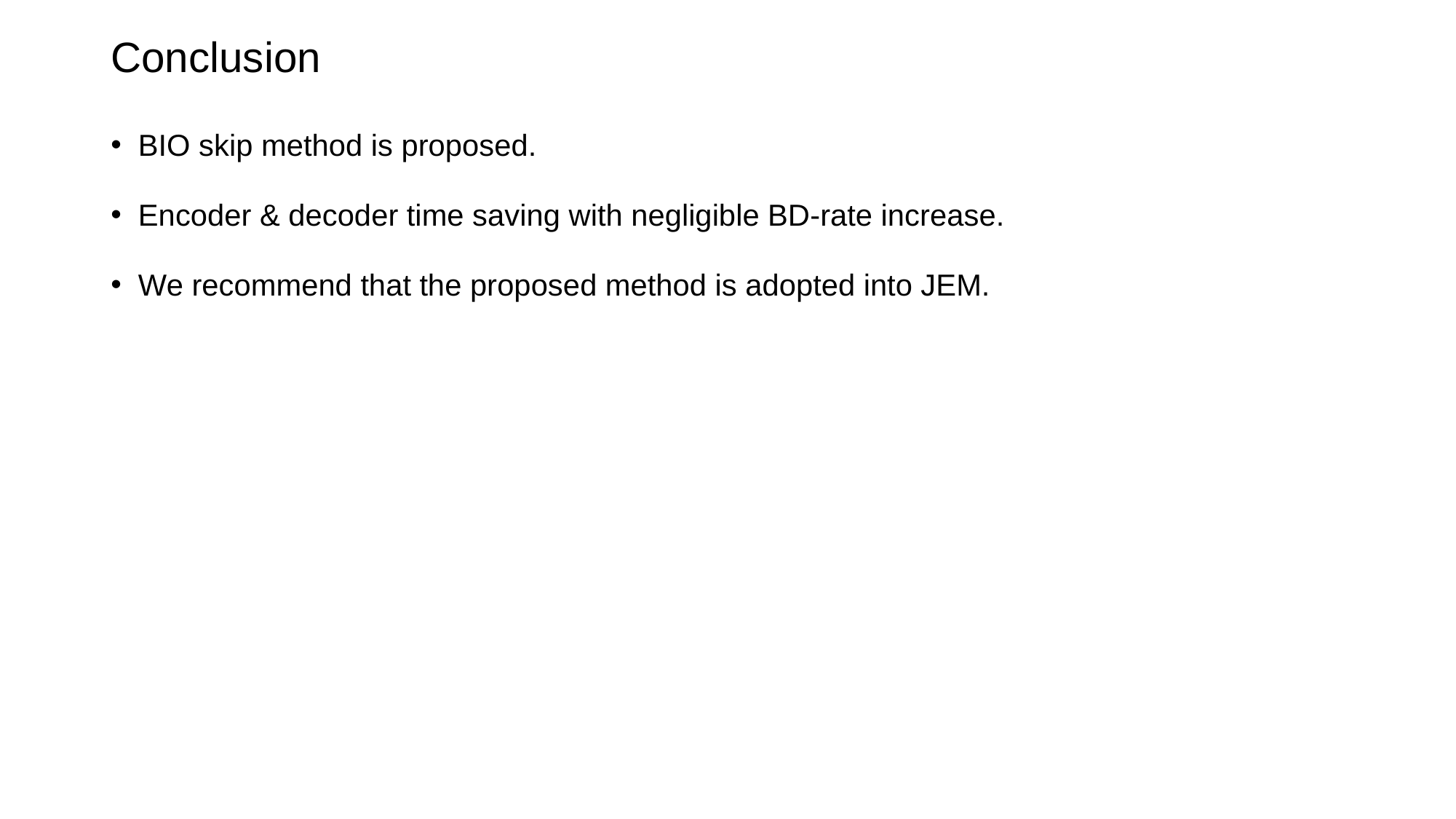

# Conclusion
BIO skip method is proposed.
Encoder & decoder time saving with negligible BD-rate increase.
We recommend that the proposed method is adopted into JEM.